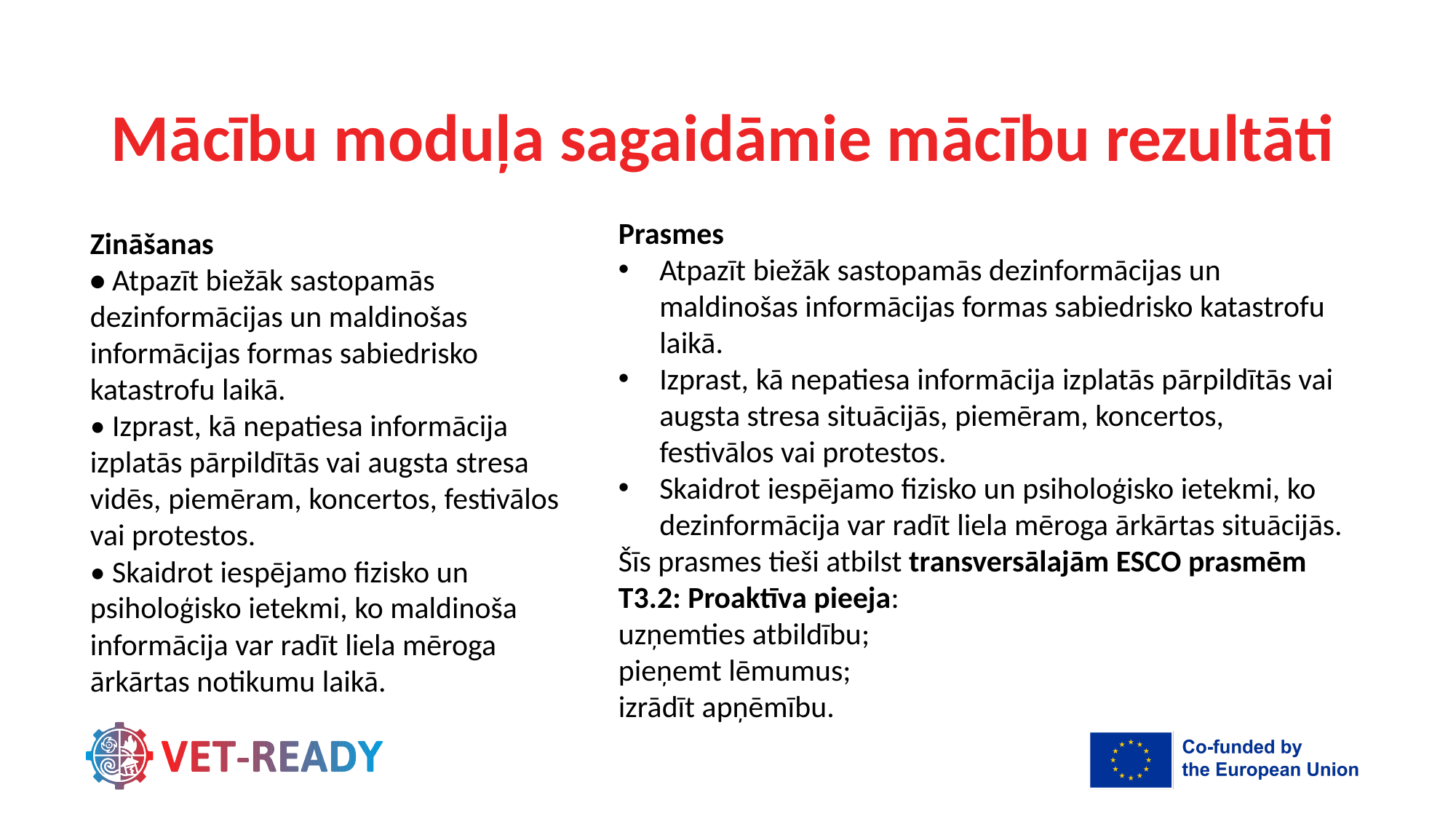

# Mācību moduļa sagaidāmie mācību rezultāti
Prasmes
Atpazīt biežāk sastopamās dezinformācijas un maldinošas informācijas formas sabiedrisko katastrofu laikā.
Izprast, kā nepatiesa informācija izplatās pārpildītās vai augsta stresa situācijās, piemēram, koncertos, festivālos vai protestos.
Skaidrot iespējamo fizisko un psiholoģisko ietekmi, ko dezinformācija var radīt liela mēroga ārkārtas situācijās.
Šīs prasmes tieši atbilst transversālajām ESCO prasmēm T3.2: Proaktīva pieeja:
uzņemties atbildību;
pieņemt lēmumus;
izrādīt apņēmību.

Zināšanas
• Atpazīt biežāk sastopamās dezinformācijas un maldinošas informācijas formas sabiedrisko katastrofu laikā.
• Izprast, kā nepatiesa informācija izplatās pārpildītās vai augsta stresa vidēs, piemēram, koncertos, festivālos vai protestos.
• Skaidrot iespējamo fizisko un psiholoģisko ietekmi, ko maldinoša informācija var radīt liela mēroga ārkārtas notikumu laikā.